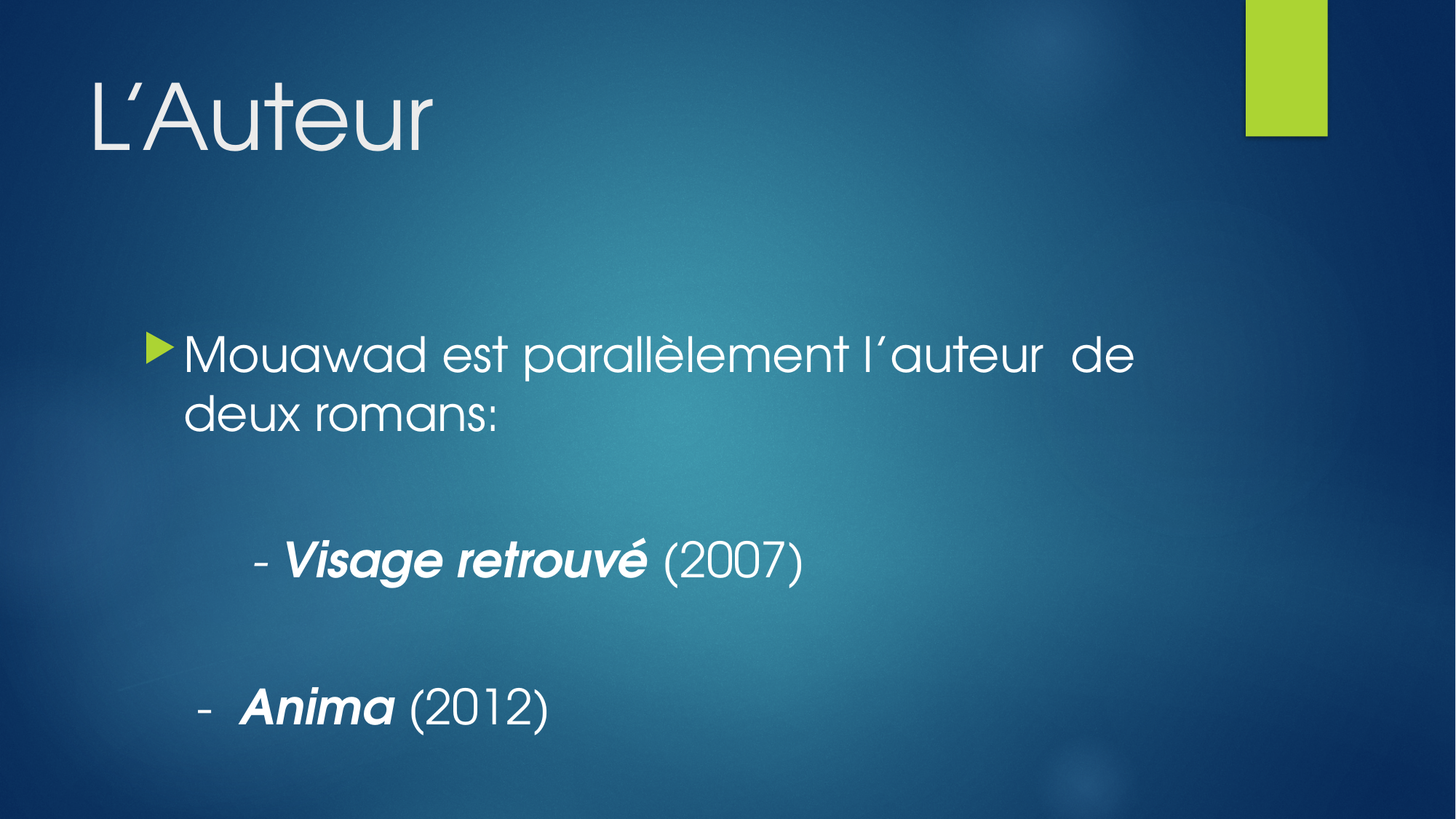

# L’Auteur

Mouawad est parallèlement l’auteur  de deux romans:

	- Visage retrouvé (2007)

    -  Anima (2012)